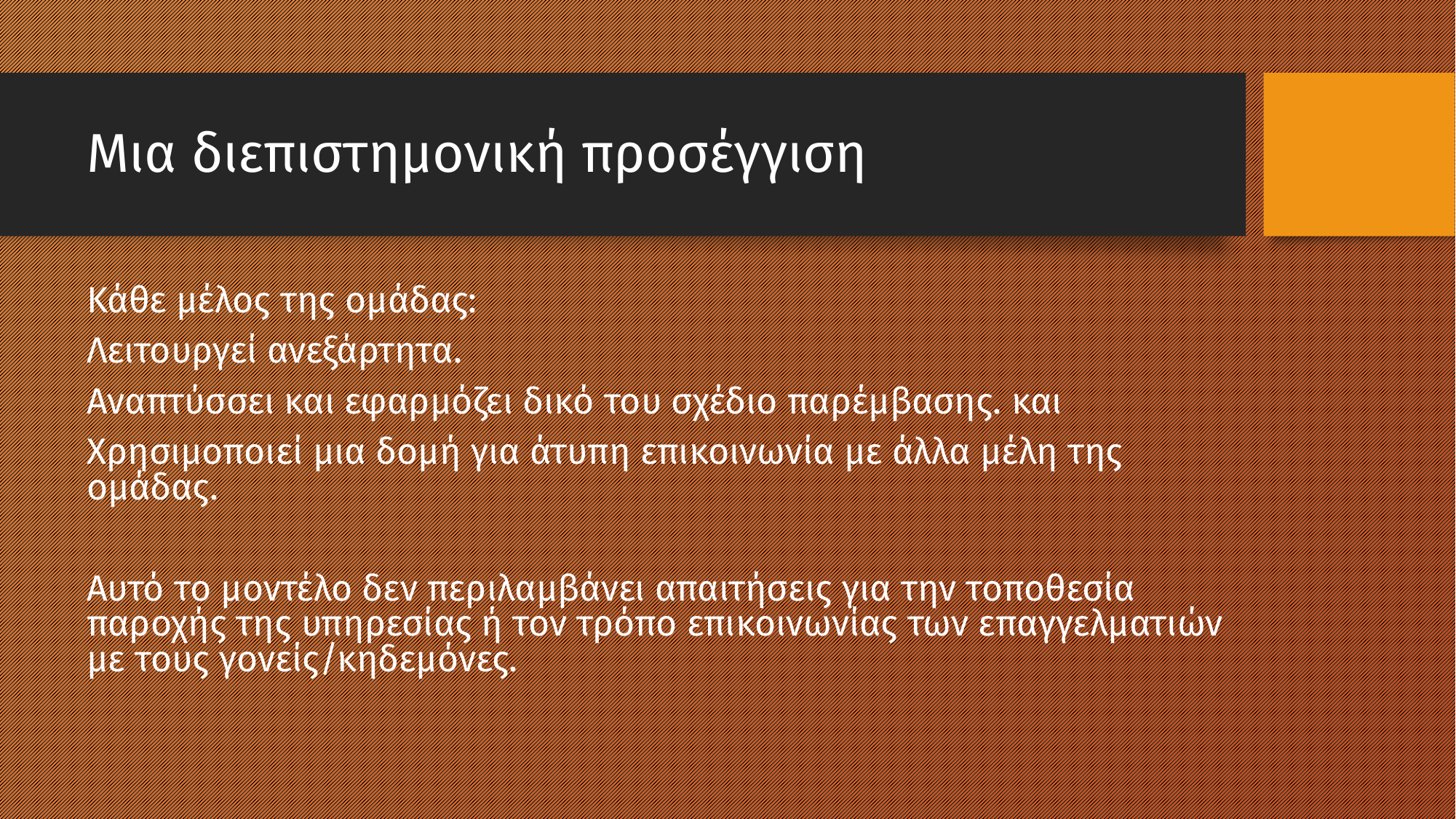

# Μια διεπιστημονική προσέγγιση
Κάθε μέλος της ομάδας:
Λειτουργεί ανεξάρτητα.
Αναπτύσσει και εφαρμόζει δικό του σχέδιο παρέμβασης. και
Χρησιμοποιεί μια δομή για άτυπη επικοινωνία με άλλα μέλη της ομάδας.

Αυτό το μοντέλο δεν περιλαμβάνει απαιτήσεις για την τοποθεσία παροχής της υπηρεσίας ή τον τρόπο επικοινωνίας των επαγγελματιών με τους γονείς/κηδεμόνες.